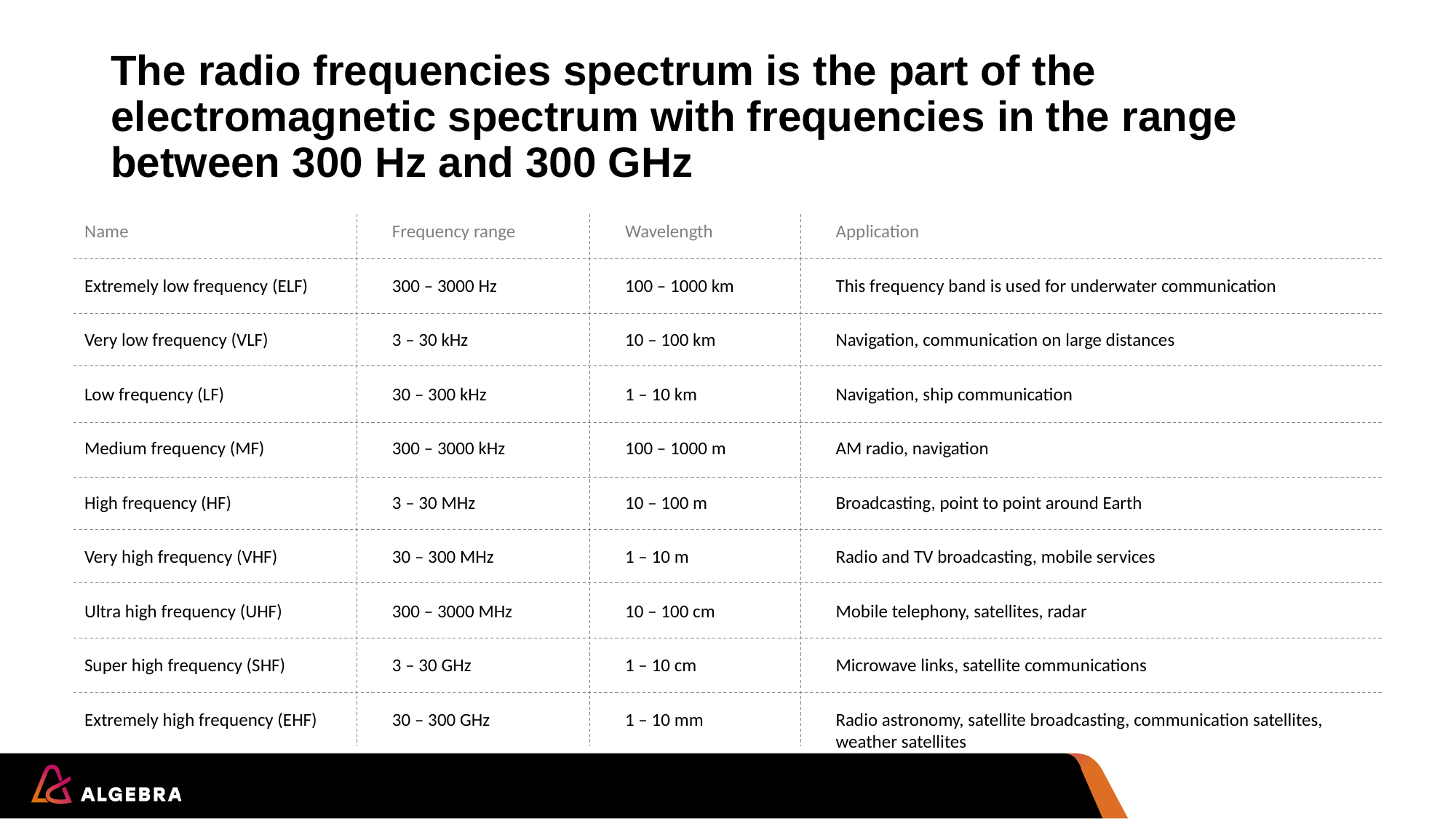

# The radio frequencies spectrum is the part of the electromagnetic spectrum with frequencies in the range between 300 Hz and 300 GHz
Name
Frequency range
Wavelength
Application
Extremely low frequency (ELF)
300 – 3000 Hz
100 – 1000 km
This frequency band is used for underwater communication
Very low frequency (VLF)
3 – 30 kHz
10 – 100 km
Navigation, communication on large distances
Low frequency (LF)
30 – 300 kHz
1 – 10 km
Navigation, ship communication
Medium frequency (MF)
300 – 3000 kHz
100 – 1000 m
AM radio, navigation
High frequency (HF)
3 – 30 MHz
10 – 100 m
Broadcasting, point to point around Earth
Very high frequency (VHF)
30 – 300 MHz
1 – 10 m
Radio and TV broadcasting, mobile services
Ultra high frequency (UHF)
300 – 3000 MHz
10 – 100 cm
Mobile telephony, satellites, radar
Super high frequency (SHF)
3 – 30 GHz
1 – 10 cm
Microwave links, satellite communications
Extremely high frequency (EHF)
30 – 300 GHz
1 – 10 mm
Radio astronomy, satellite broadcasting, communication satellites, weather satellites